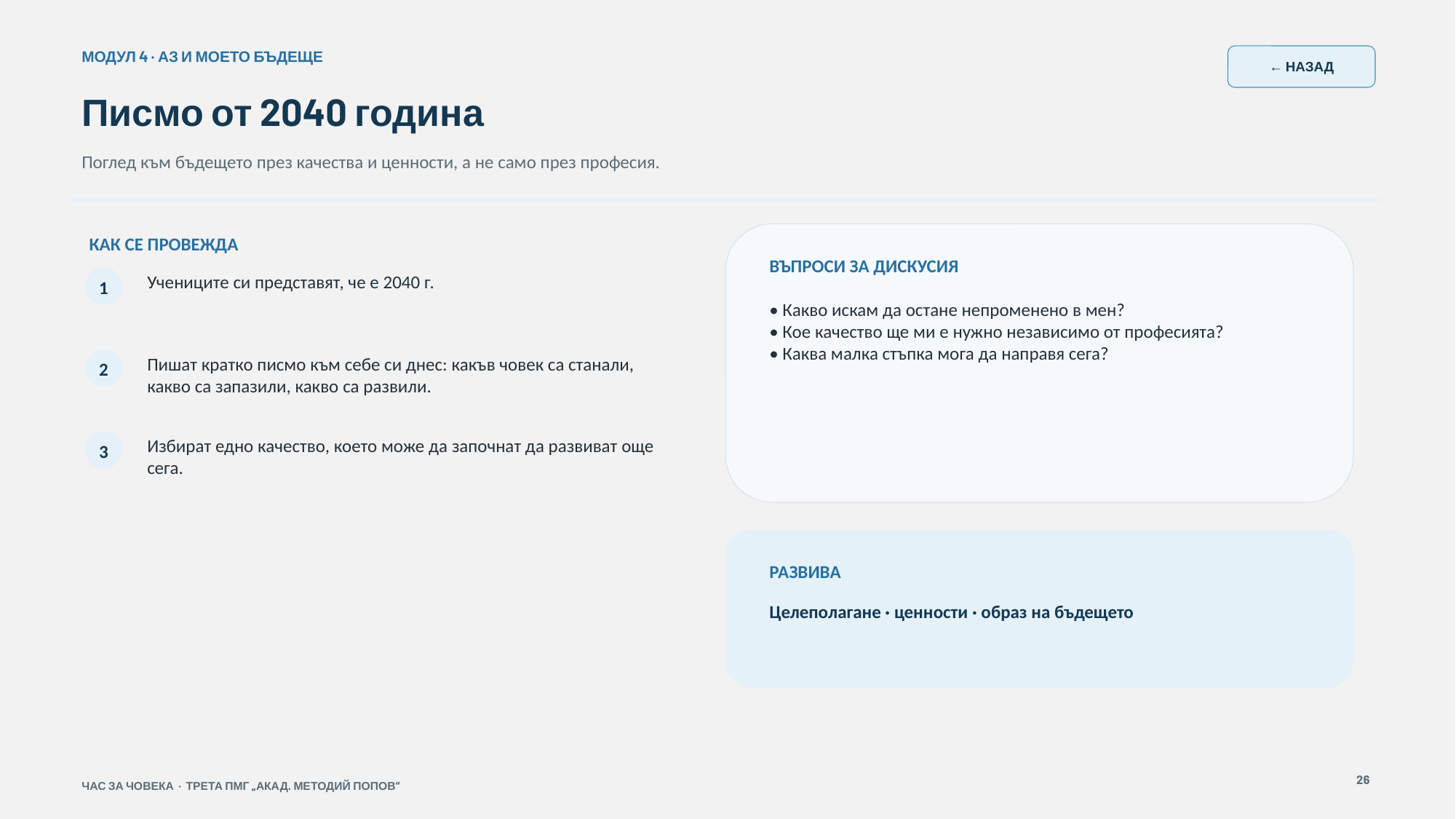

МОДУЛ 4 · АЗ И МОЕТО БЪДЕЩЕ
← НАЗАД
Писмо от 2040 година
Поглед към бъдещето през качества и ценности, а не само през професия.

КАК СЕ ПРОВЕЖДА
ВЪПРОСИ ЗА ДИСКУСИЯ
Учениците си представят, че е 2040 г.

1
• Какво искам да остане непроменено в мен?
• Кое качество ще ми е нужно независимо от професията?
• Каква малка стъпка мога да направя сега?
Пишат кратко писмо към себе си днес: какъв човек са станали, какво са запазили, какво са развили.

2
Избират едно качество, което може да започнат да развиват още сега.

3

РАЗВИВА
Целеполагане · ценности · образ на бъдещето
26
ЧАС ЗА ЧОВЕКА  ·  ТРЕТА ПМГ „АКАД. МЕТОДИЙ ПОПОВ“